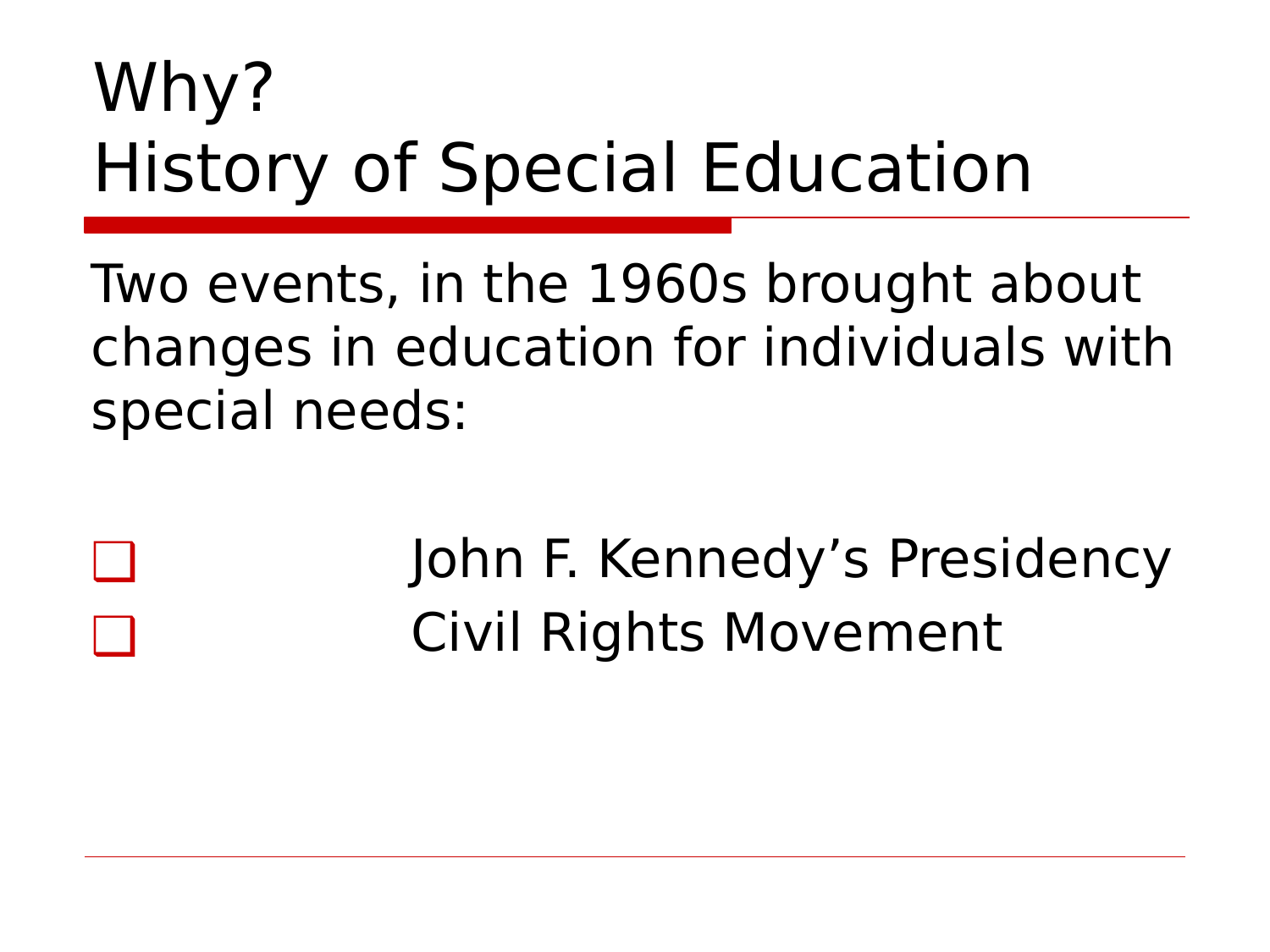

# Why? History of Special Education
Two events, in the 1960s brought about changes in education for individuals with special needs:

		John F. Kennedy’s Presidency
		Civil Rights Movement